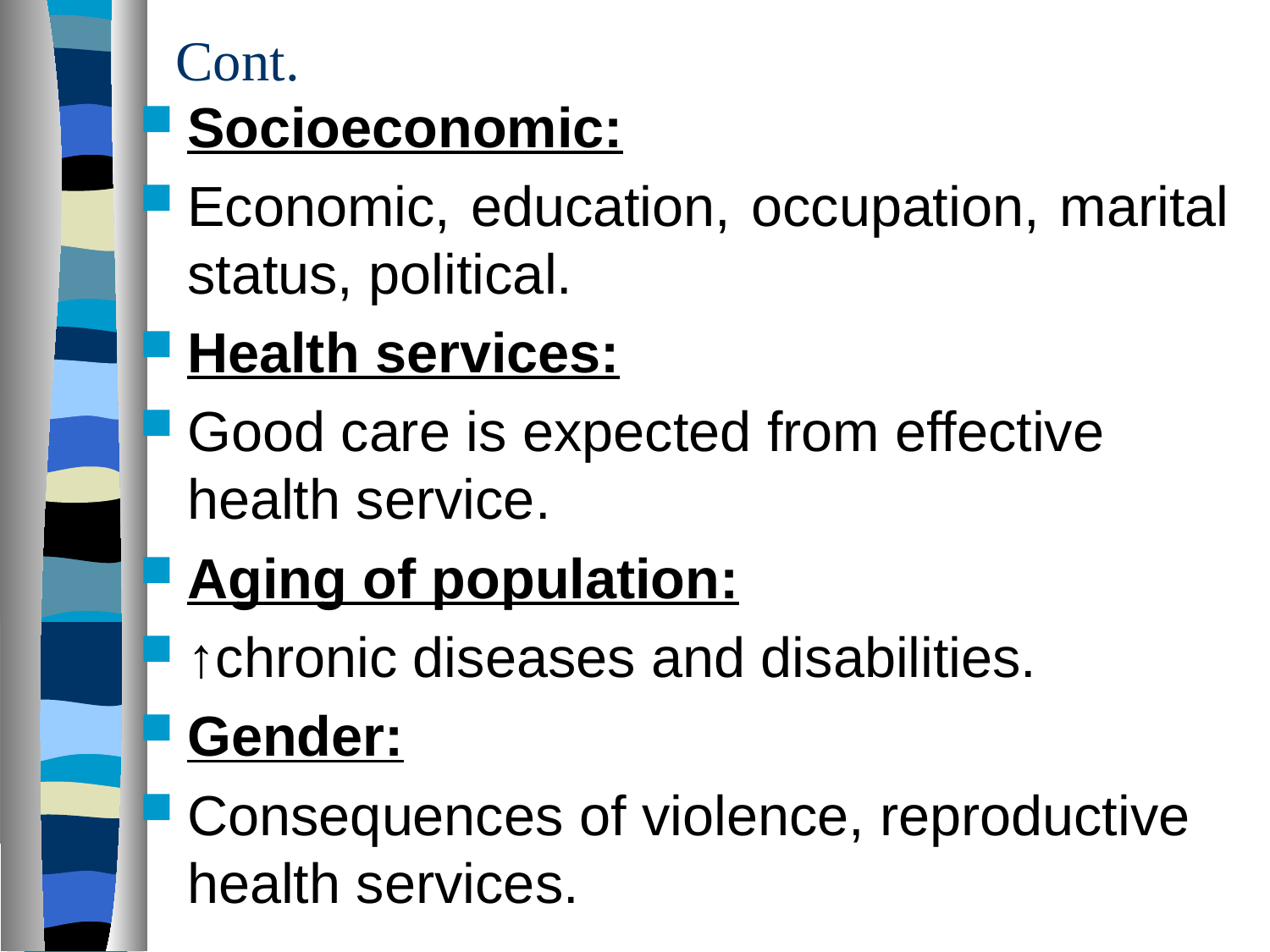

# Cont.
Socioeconomic:
Economic, education, occupation, marital status, political.
Health services:
Good care is expected from effective health service.
Aging of population:
↑chronic diseases and disabilities.
Gender:
Consequences of violence, reproductive health services.